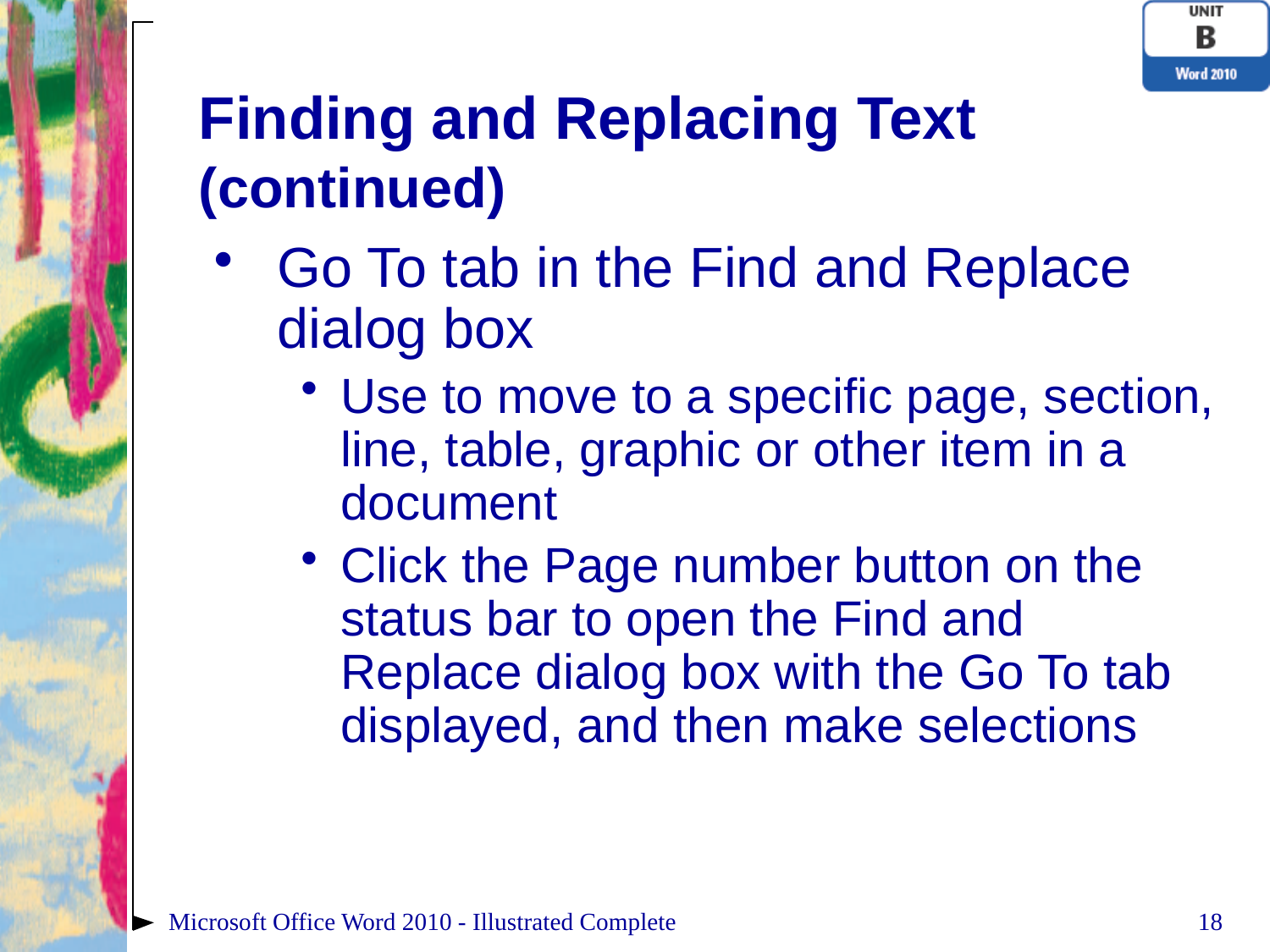

# Finding and Replacing Text (continued)
Go To tab in the Find and Replace dialog box
Use to move to a specific page, section, line, table, graphic or other item in a document
Click the Page number button on the status bar to open the Find and Replace dialog box with the Go To tab displayed, and then make selections
Microsoft Office Word 2010 - Illustrated Complete
18